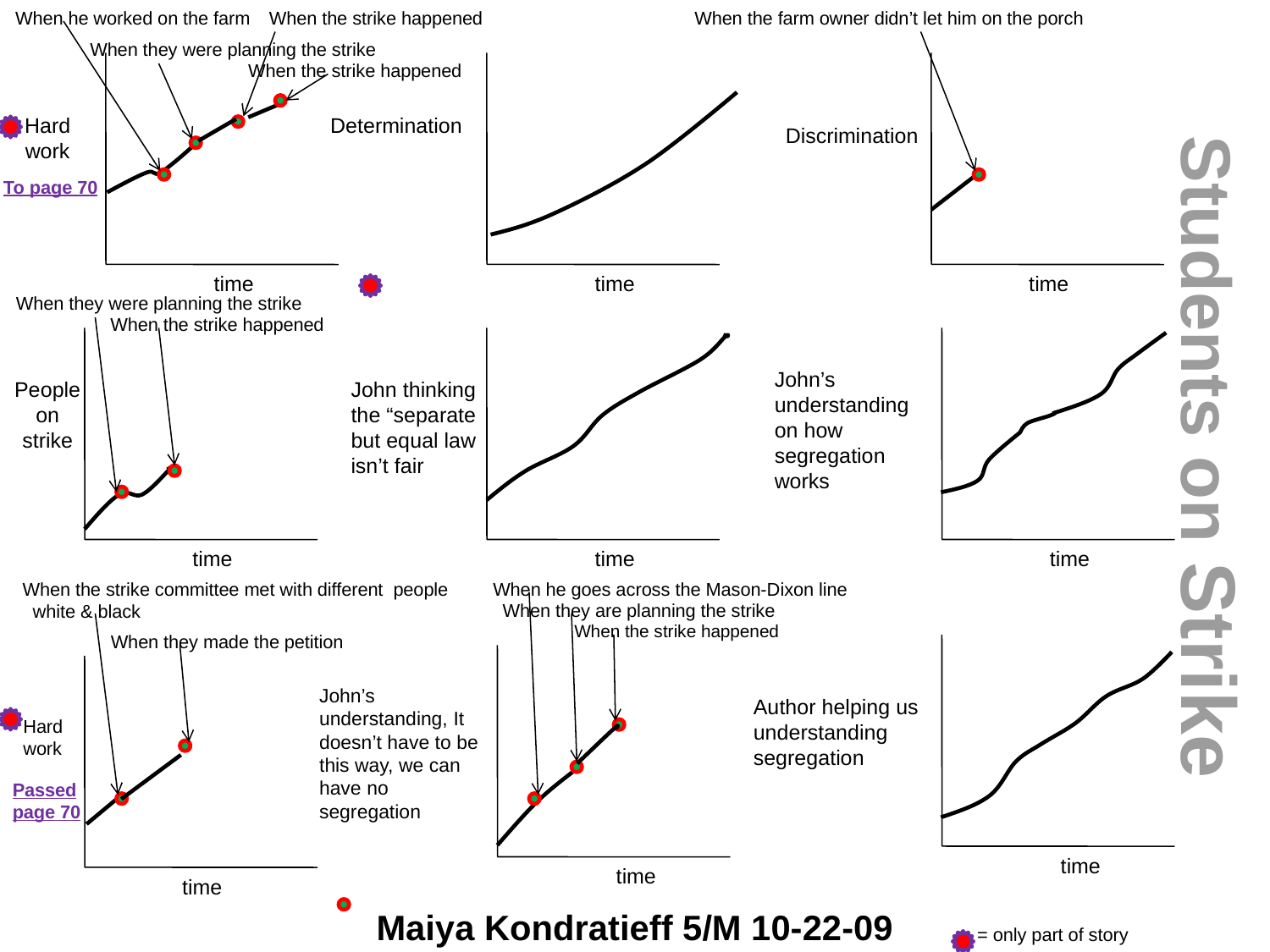

When he worked on the farm
When the strike happened
When the farm owner didn’t let him on the porch
When they were planning the strike

When the strike happened

Hard work
Determination

Discrimination

  To page 70

time
time
time

When they were planning the strike
When the strike happened

John’s understanding on how segregation works
People on strike
John thinking the “separate but equal law isn’t fair
Students on Strike

time
time
time
  When the strike committee met with different  people            white & black
When they made the petition

Hard work

Passed page 70

When he goes across the Mason-Dixon line
When they are planning the strike
When the strike happened

John’s understanding, It doesn’t have to be this way, we can have no segregation
Author helping us understanding segregation

time
time
time
Maiya Kondratieff 5/M 10-22-09
= only part of story